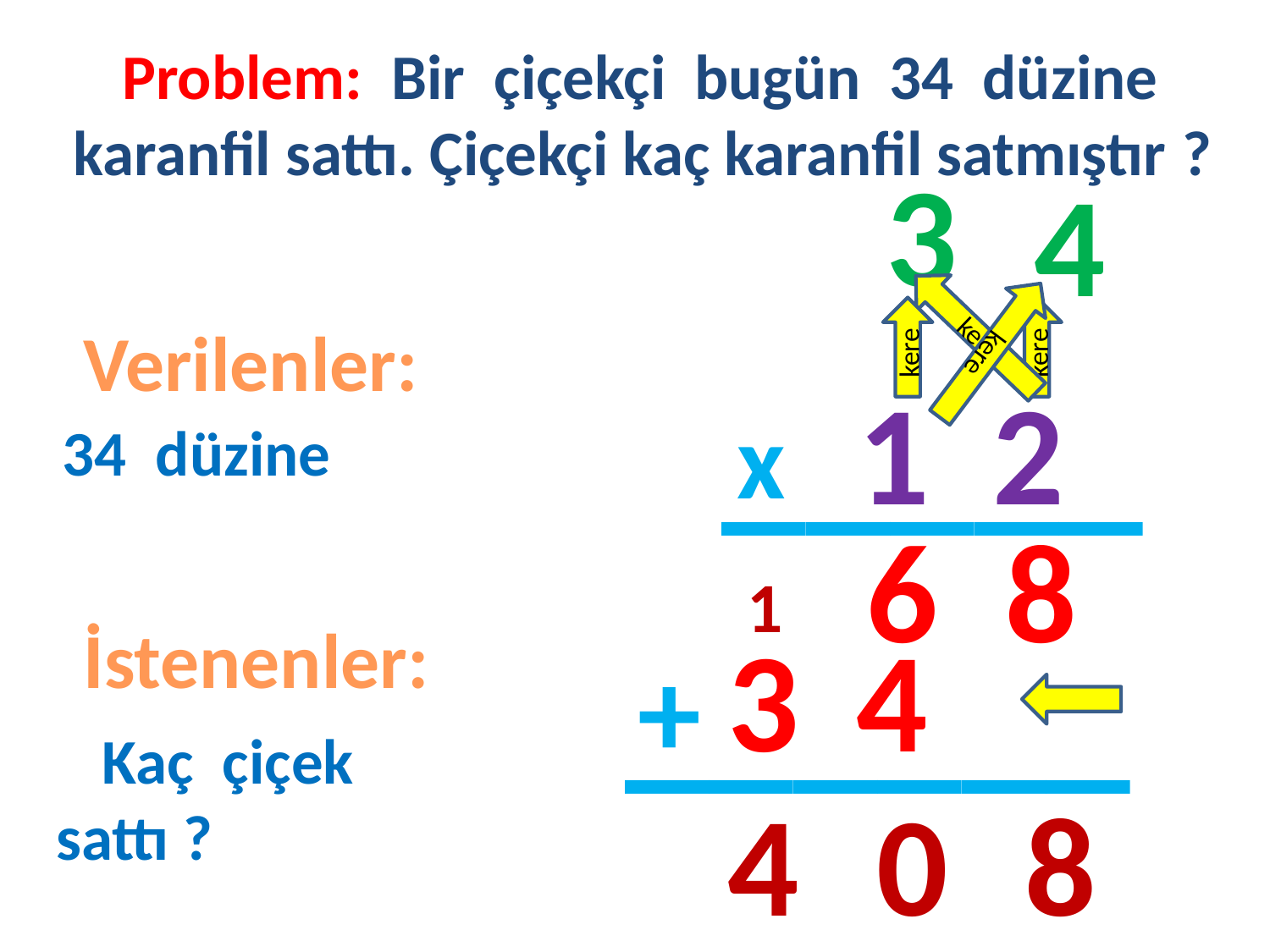

Problem:  Bir  çiçekçi  bugün  34  düzine   karanfil sattı. Çiçekçi kaç karanfil satmıştır ?

3
4
kere
kere
#
kere
kere
Verilenler:
_____
1  2
x
 34  düzine

6
8
1
______
İstenenler:
3
4
+

 Kaç  çiçek  sattı ?
4
0
8